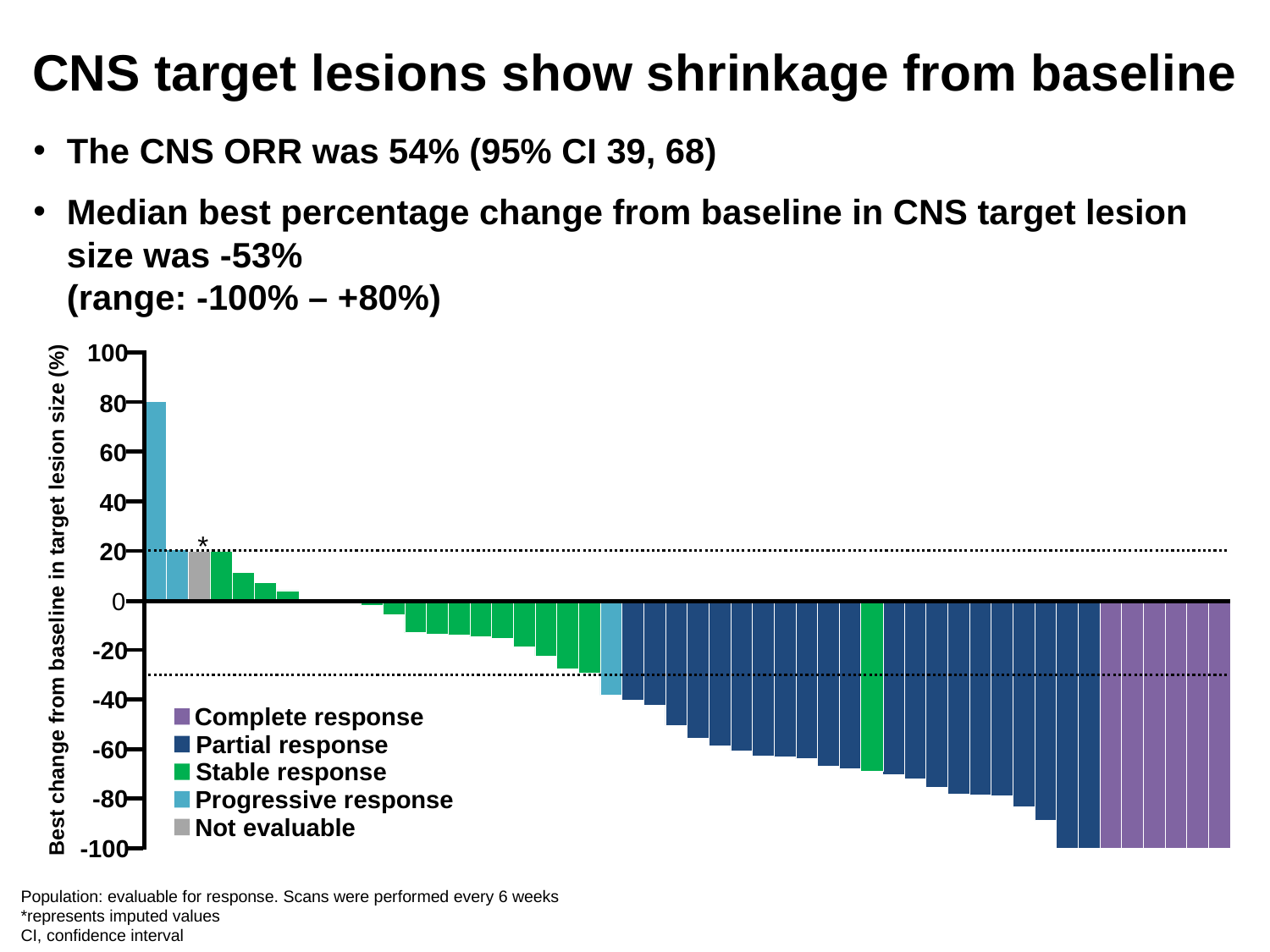

# CNS target lesions show shrinkage from baseline
The CNS ORR was 54% (95% CI 39, 68)
Median best percentage change from baseline in CNS target lesion size was -53%
(range: -100% – +80%)
100
80

60
40
*
20

Best change from baseline in target lesion size (%)
0

-20
-40
Complete response

Partial response

Stable response

Progressive response

Not evaluable

-60
-80
-100
Population: evaluable for response. Scans were performed every 6 weeks
*represents imputed values
CI, confidence interval